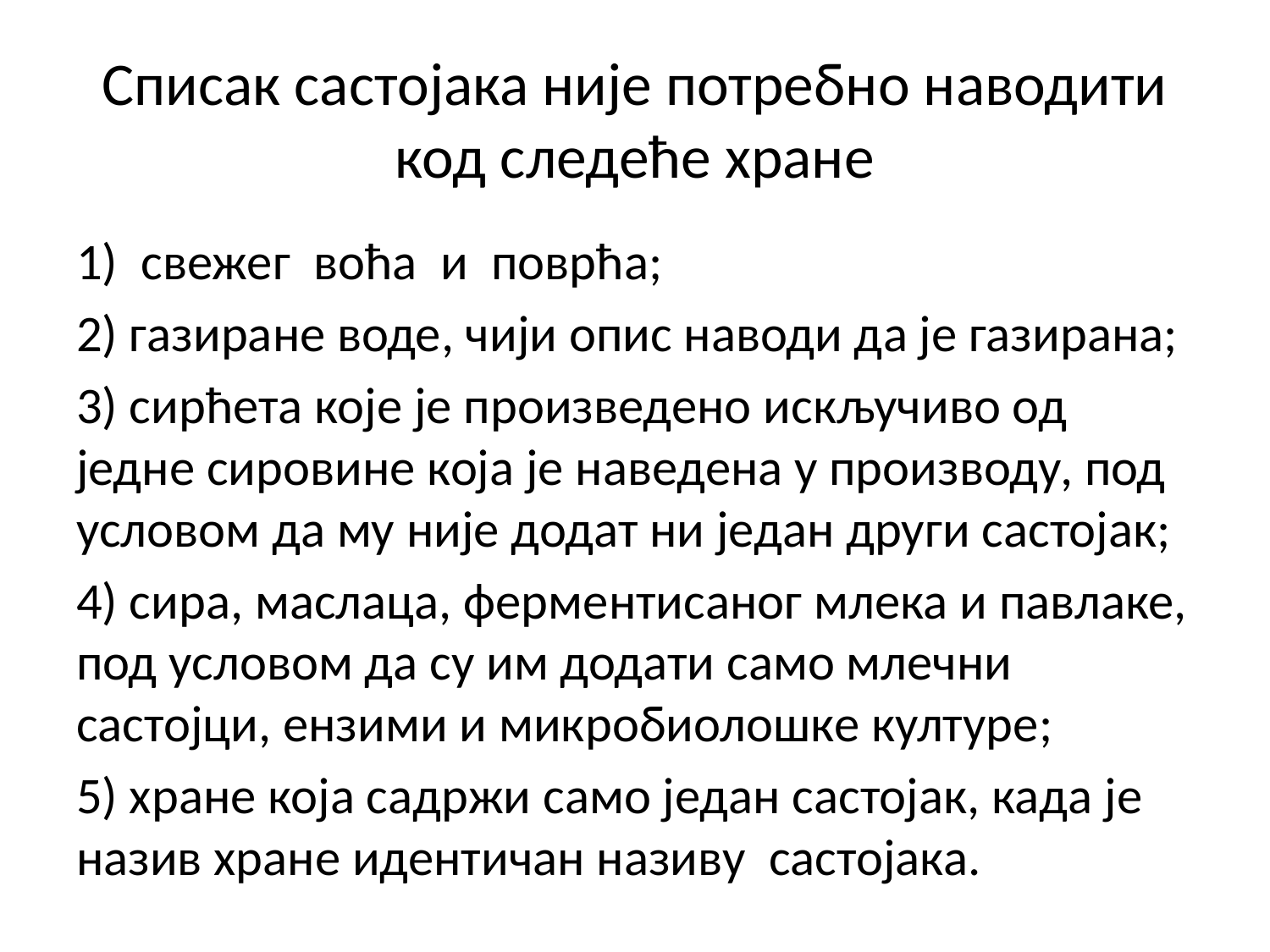

# Списак састојака није потребно наводити код следеће хране
1)  свежег  воћа  и  поврћа;
2) газиране воде, чији опис наводи да је газирана;
3) сирћета које је произведено искључиво од једне сировине која је наведена у производу, под условом да му није додат ни један други састојак;
4) сира, маслаца, ферментисаног млека и павлаке, под условом да су им додати само млечни састојци, ензими и микробиолошке културе;
5) хране која садржи само један састојак, када је назив хране идентичан називу  састојака.